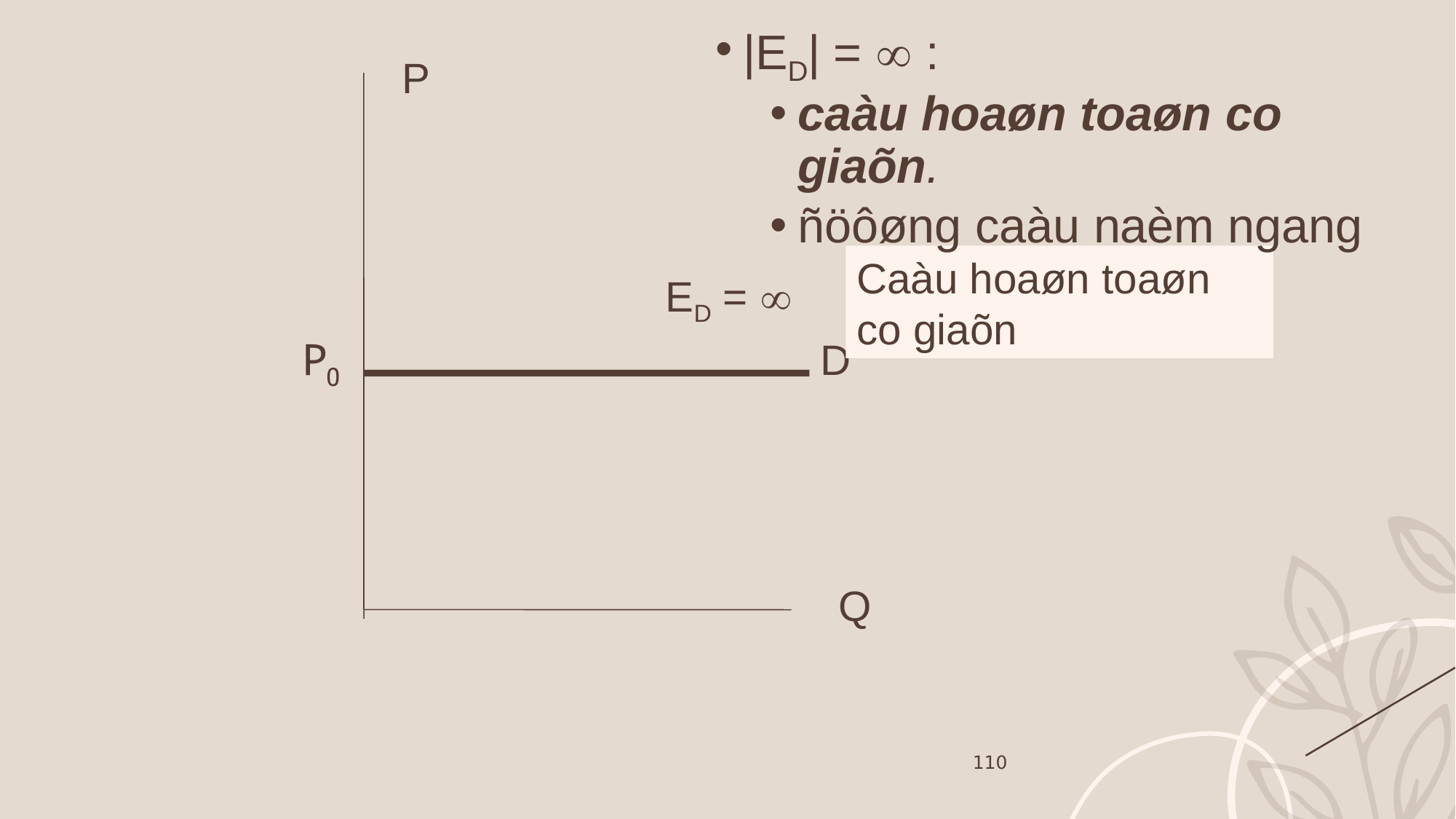

|ED| = ∞ :
caàu hoaøn toaøn co giaõn.
ñöôøng caàu naèm ngang
P

Caàu hoaøn toaøn co giaõn
ED = ∞
P0
D

Q

110